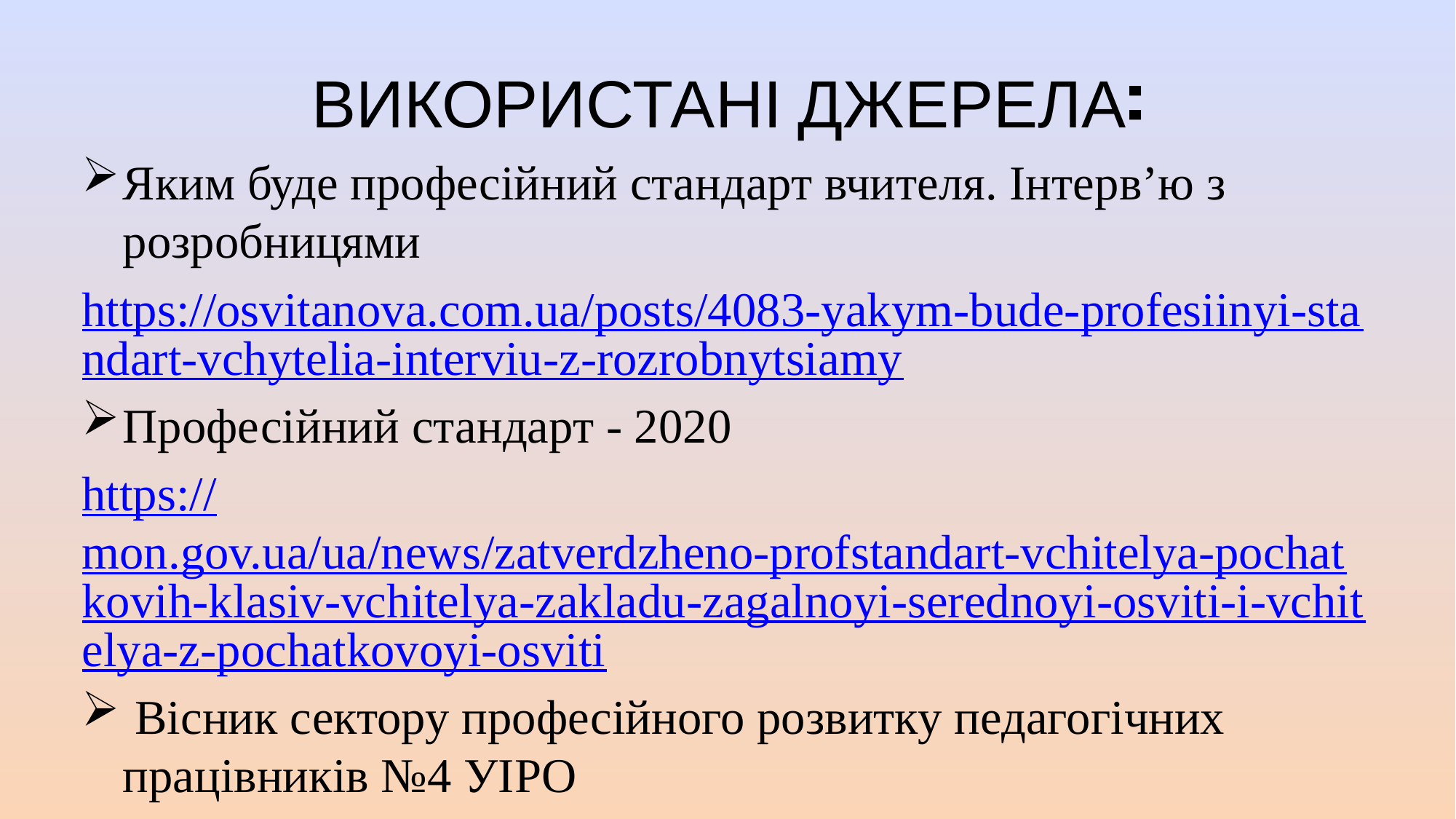

# ВИКОРИСТАНІ ДЖЕРЕЛА:
Яким буде професійний стандарт вчителя. Інтерв’ю з розробницями
https://osvitanova.com.ua/posts/4083-yakym-bude-profesiinyi-standart-vchytelia-interviu-z-rozrobnytsiamy
Професійний стандарт - 2020
https://mon.gov.ua/ua/news/zatverdzheno-profstandart-vchitelya-pochatkovih-klasiv-vchitelya-zakladu-zagalnoyi-serednoyi-osviti-i-vchitelya-z-pochatkovoyi-osviti
 Вісник сектору професійного розвитку педагогічних працівників №4 УІРО